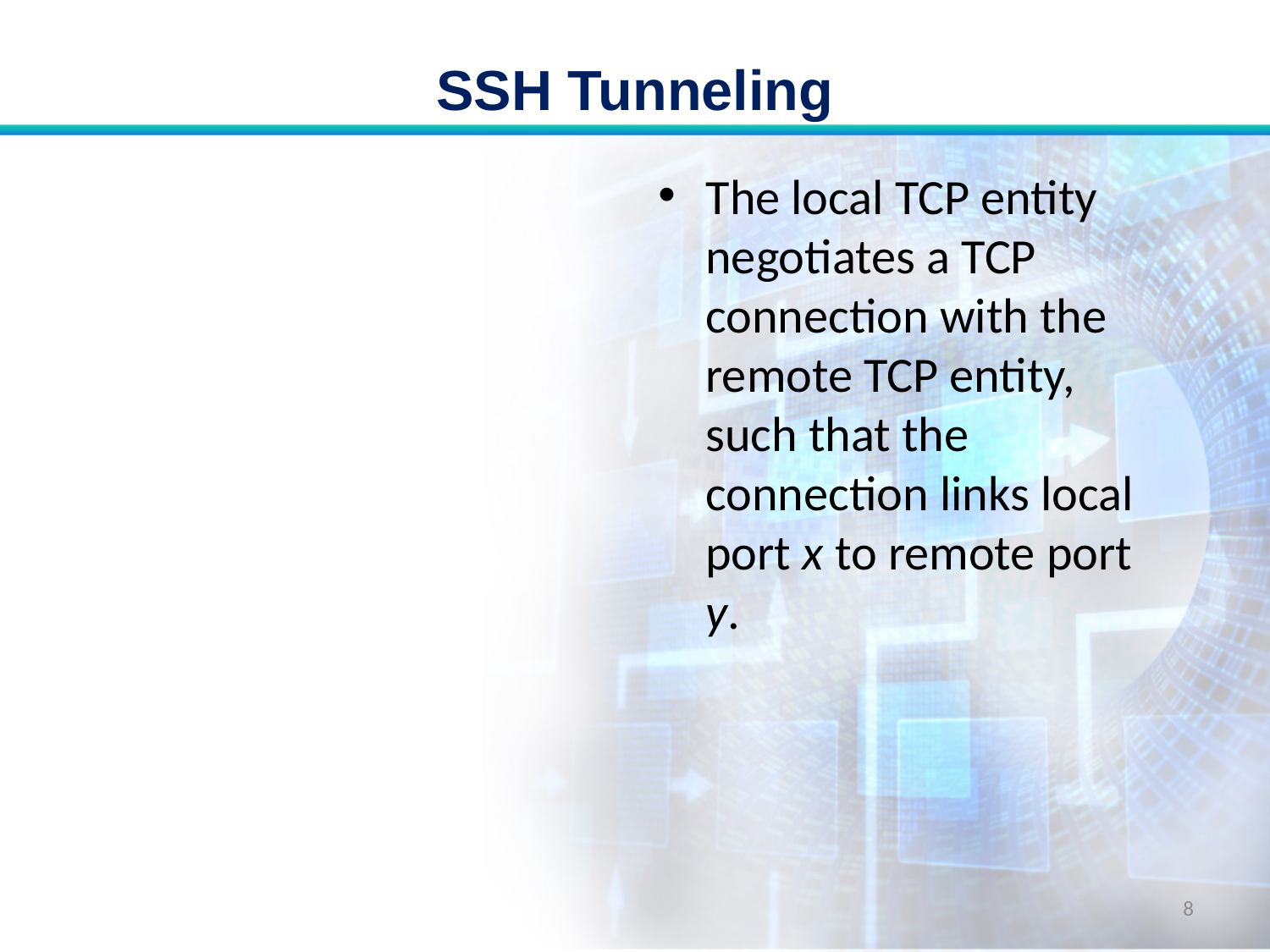

# SSH Tunneling
The local TCP entity negotiates a TCP connection with the remote TCP entity, such that the connection links local port x to remote port y.
8